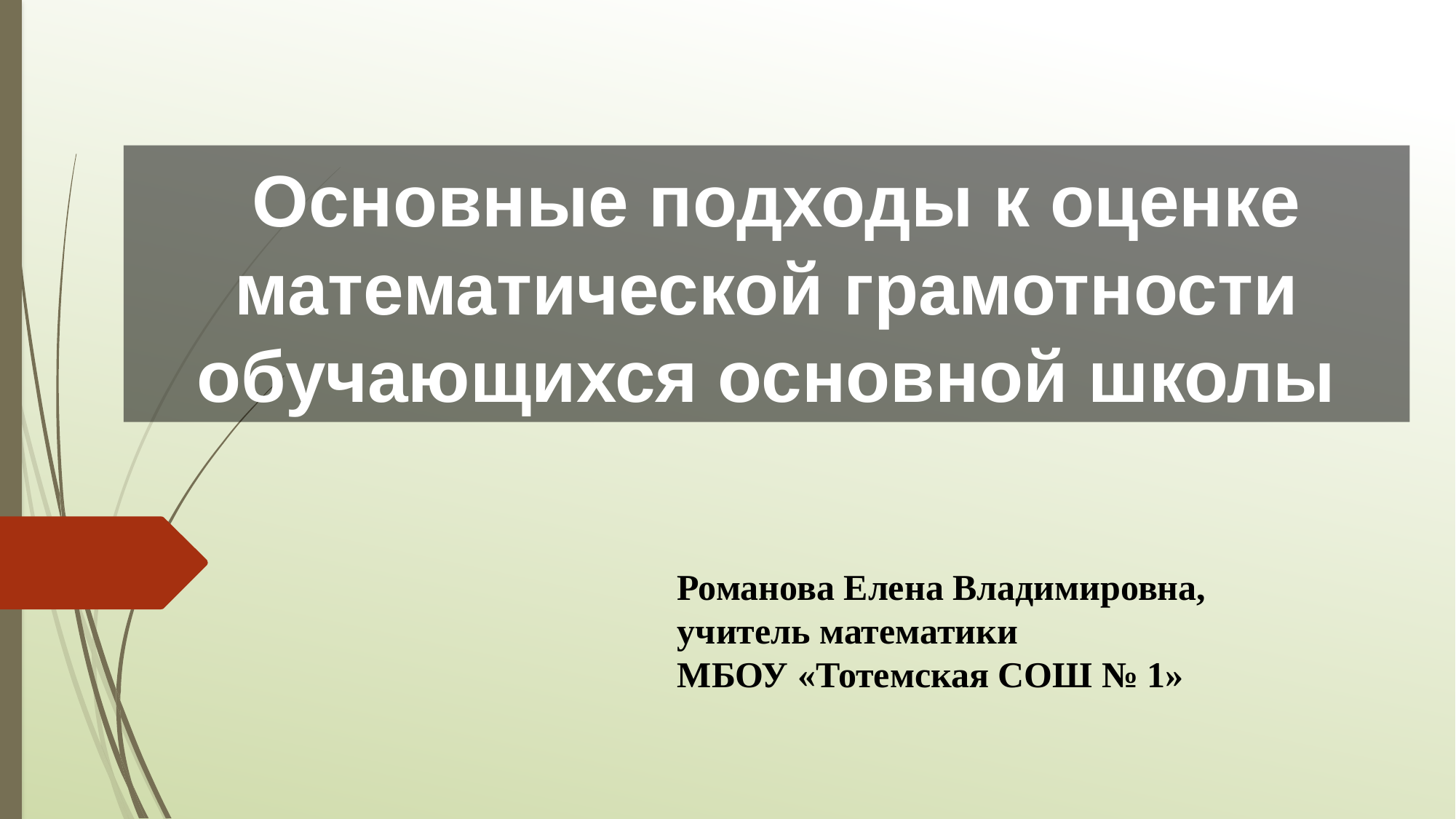

# Основные подходы к оценке математической грамотности обучающихся основной школы
Романова Елена Владимировна,
учитель математики
МБОУ «Тотемская СОШ № 1»